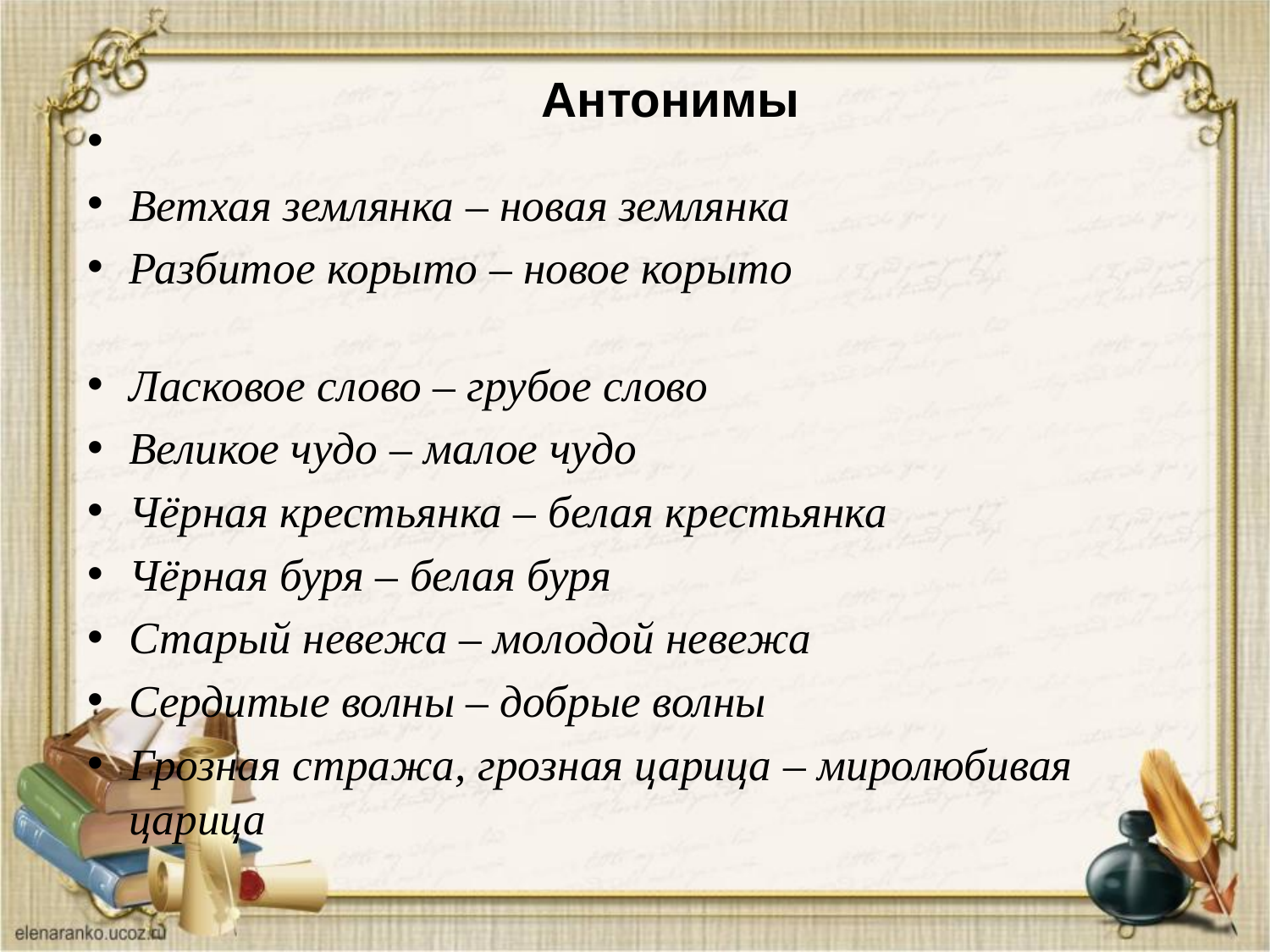

# Антонимы

Ветхая землянка – новая землянка
Разбитое корыто – новое корыто
Ласковое слово – грубое слово
Великое чудо – малое чудо
Чёрная крестьянка – белая крестьянка
Чёрная буря – белая буря
Старый невежа – молодой невежа
Сердитые волны – добрые волны
Грозная стража, грозная царица – миролюбивая царица